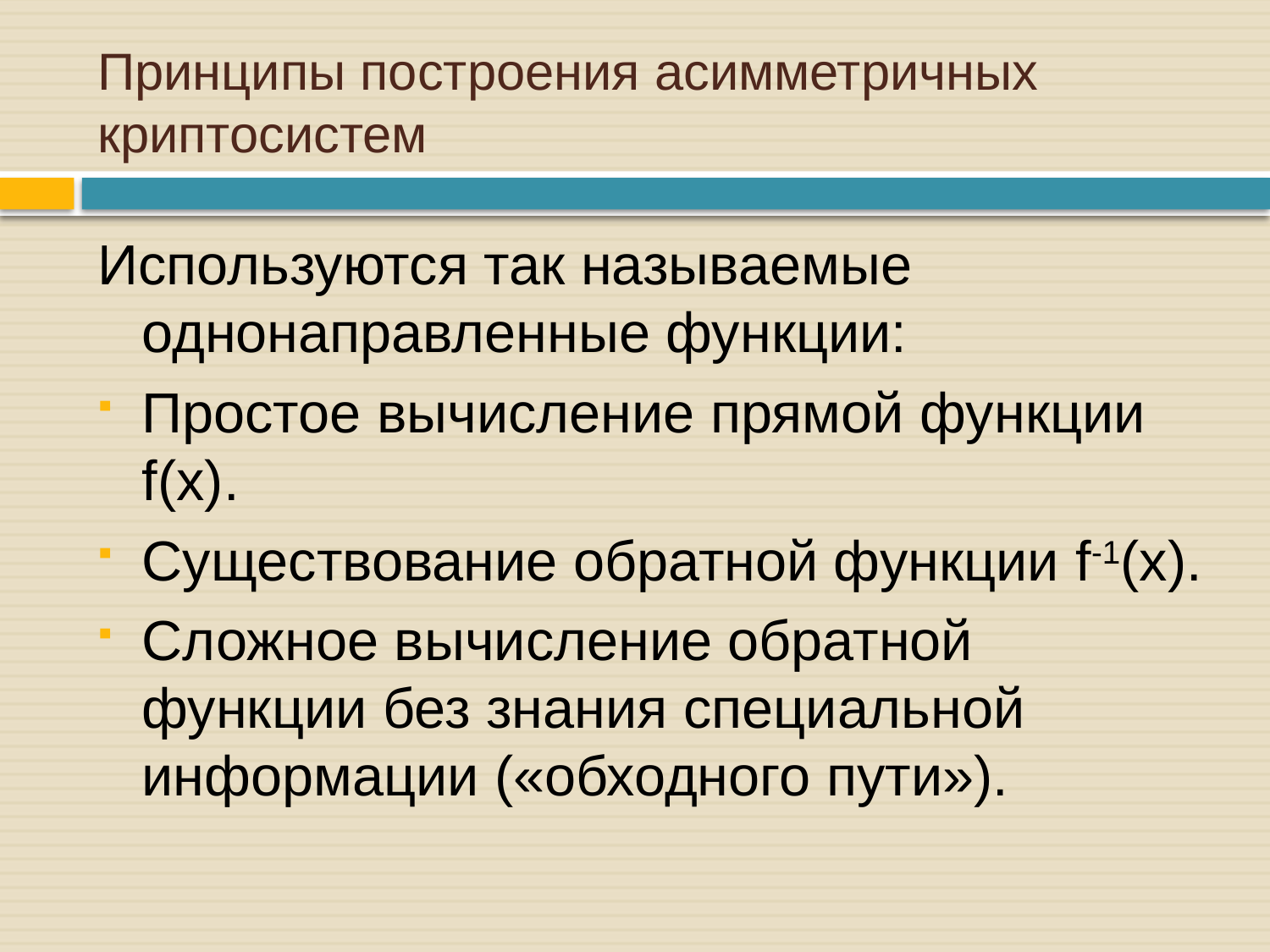

# Принципы построения асимметричных криптосистем
Используются так называемые однонаправленные функции:
Простое вычисление прямой функции f(x).
Существование обратной функции f-1(x).
Сложное вычисление обратной функции без знания специальной информации («обходного пути»).